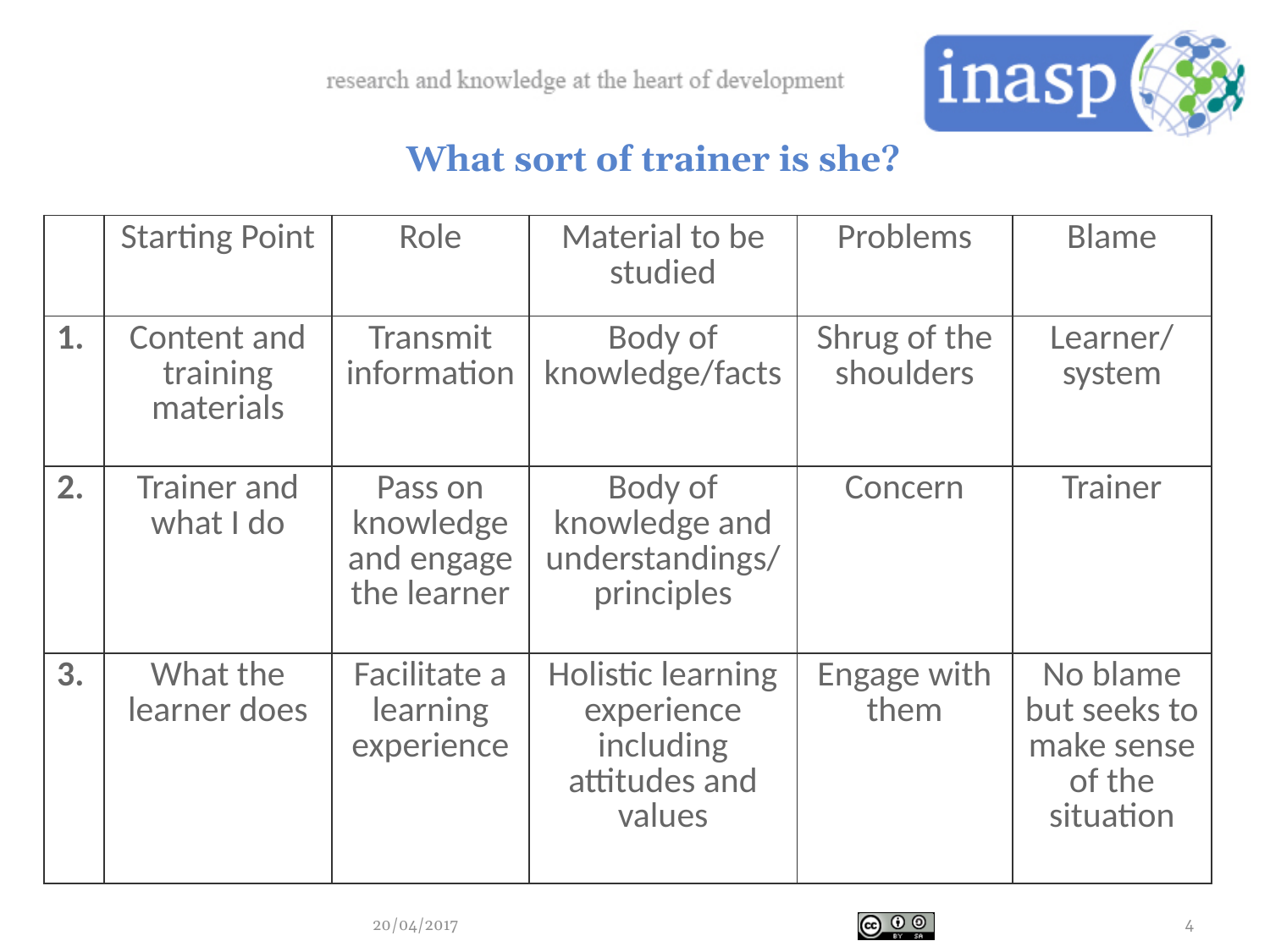

What sort of trainer is she?
|  | Starting Point | Role | Material to be studied | Problems | Blame |
| --- | --- | --- | --- | --- | --- |
| 1. | Content and training materials | Transmit information | Body of knowledge/facts | Shrug of the shoulders | Learner/ system |
| 2. | Trainer and what I do | Pass on knowledge and engage the learner | Body of knowledge and understandings/ principles | Concern | Trainer |
| 3. | What the learner does | Facilitate a learning experience | Holistic learning experience including attitudes and values | Engage with them | No blame but seeks to make sense of the situation |
20/04/2017
4